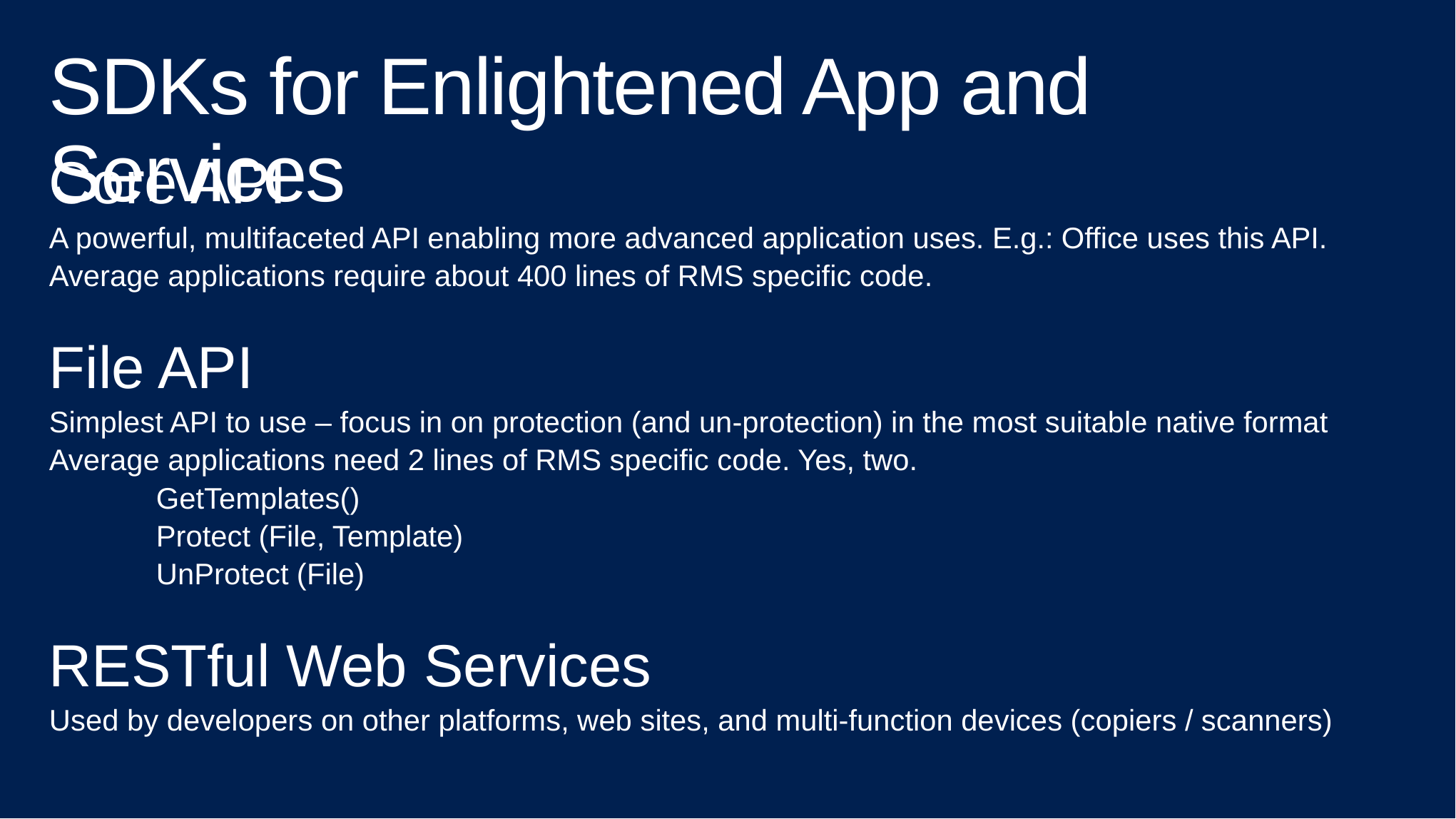

# SDKs for Enlightened App and Services
Core API
A powerful, multifaceted API enabling more advanced application uses. E.g.: Office uses this API.
Average applications require about 400 lines of RMS specific code.
File API
Simplest API to use – focus in on protection (and un-protection) in the most suitable native format
Average applications need 2 lines of RMS specific code. Yes, two.
	GetTemplates()
	Protect (File, Template)
	UnProtect (File)
RESTful Web Services
Used by developers on other platforms, web sites, and multi-function devices (copiers / scanners)